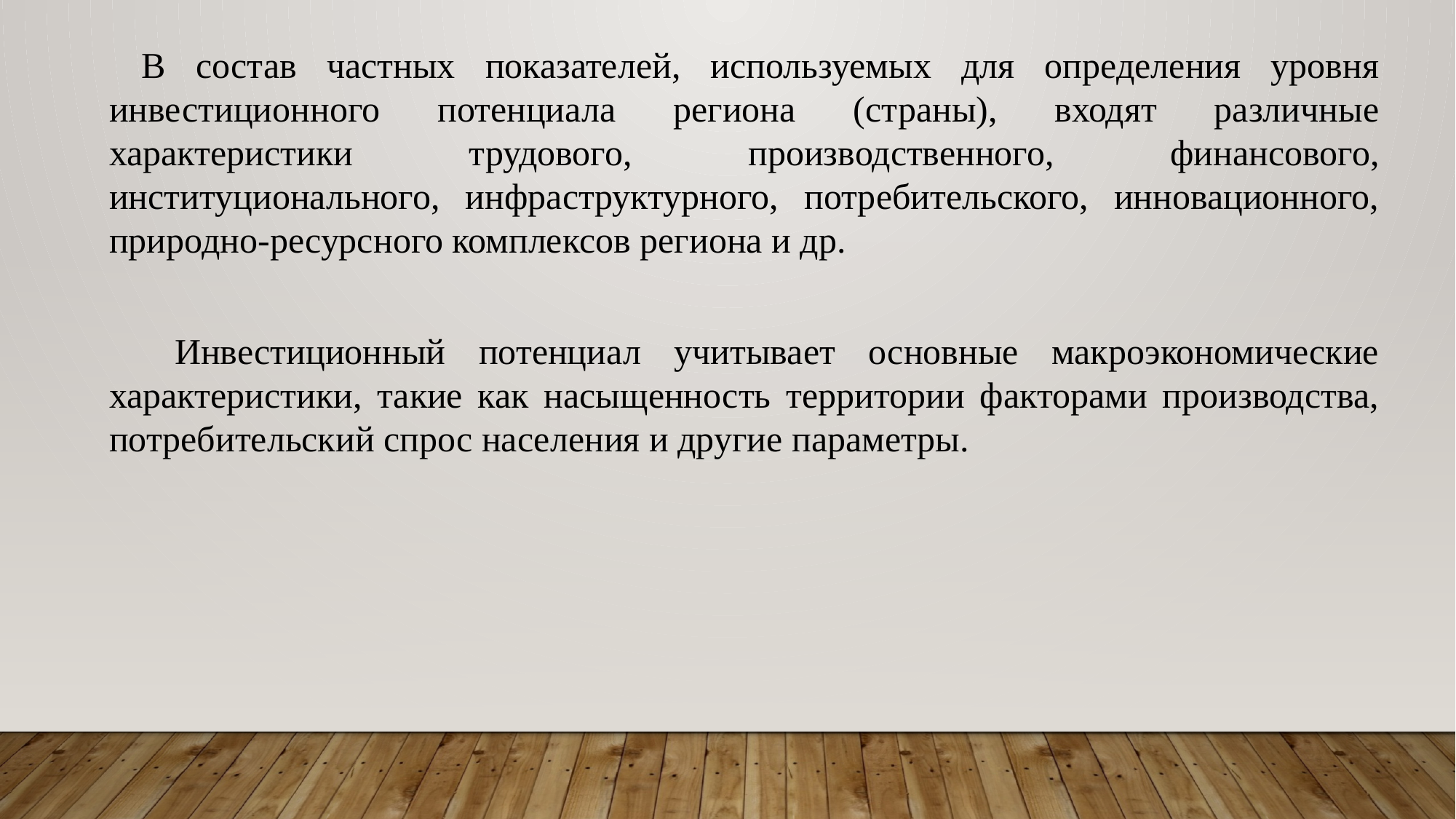

В состав частных показателей, используемых для определения уровня инвестиционного потенциала региона (страны), входят различные характеристики трудового, производственного, финансового, институционального, инфраструктурного, потребительского, инновационного, природно-ресурсного комплексов региона и др.

 Инвестиционный потенциал учитывает основные макроэкономические характеристики, такие как насыщенность территории факторами производства, потребительский спрос населения и другие параметры.